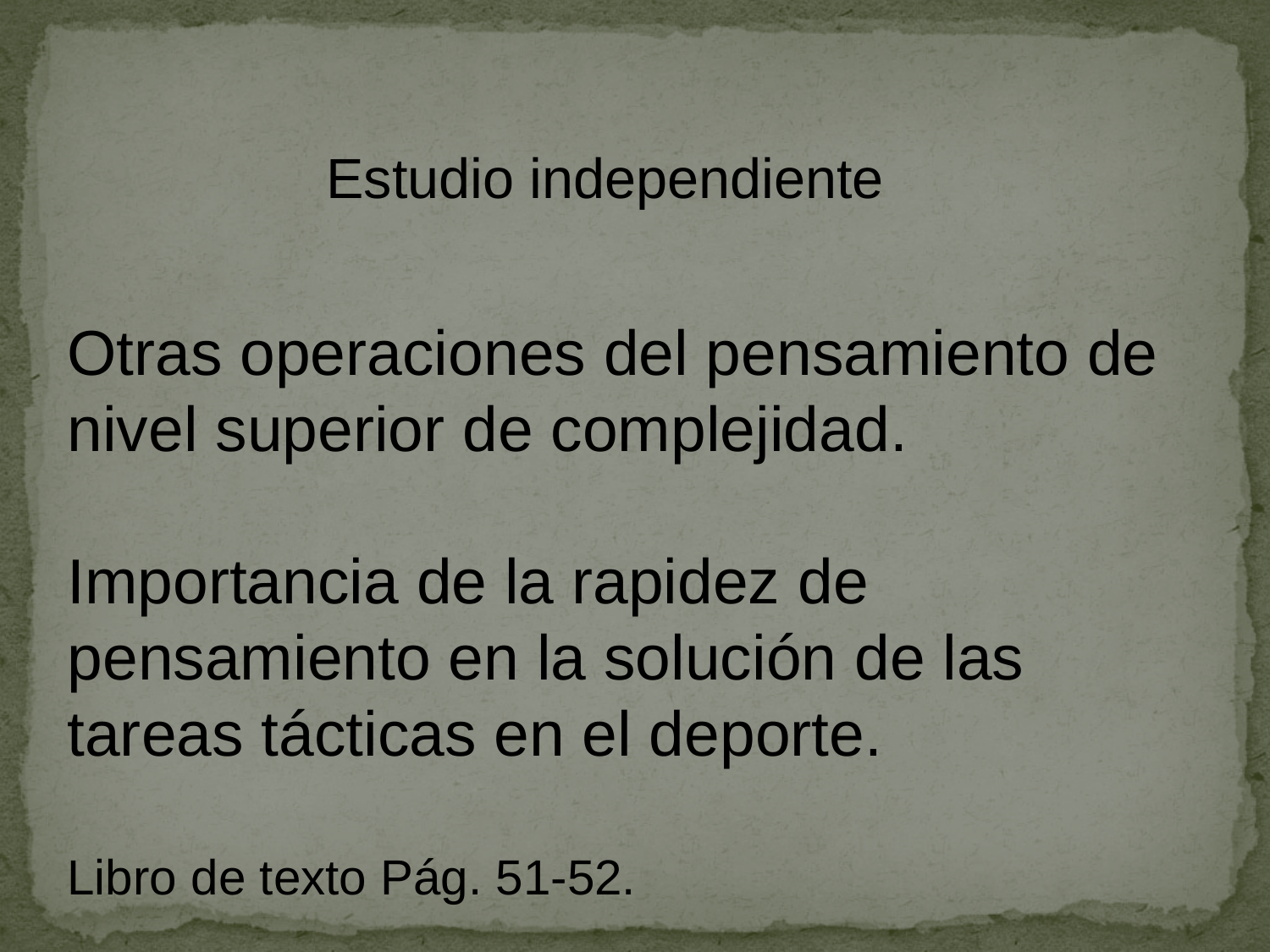

Estudio independiente
Otras operaciones del pensamiento de nivel superior de complejidad.

Importancia de la rapidez de pensamiento en la solución de las tareas tácticas en el deporte.

Libro de texto Pág. 51-52.